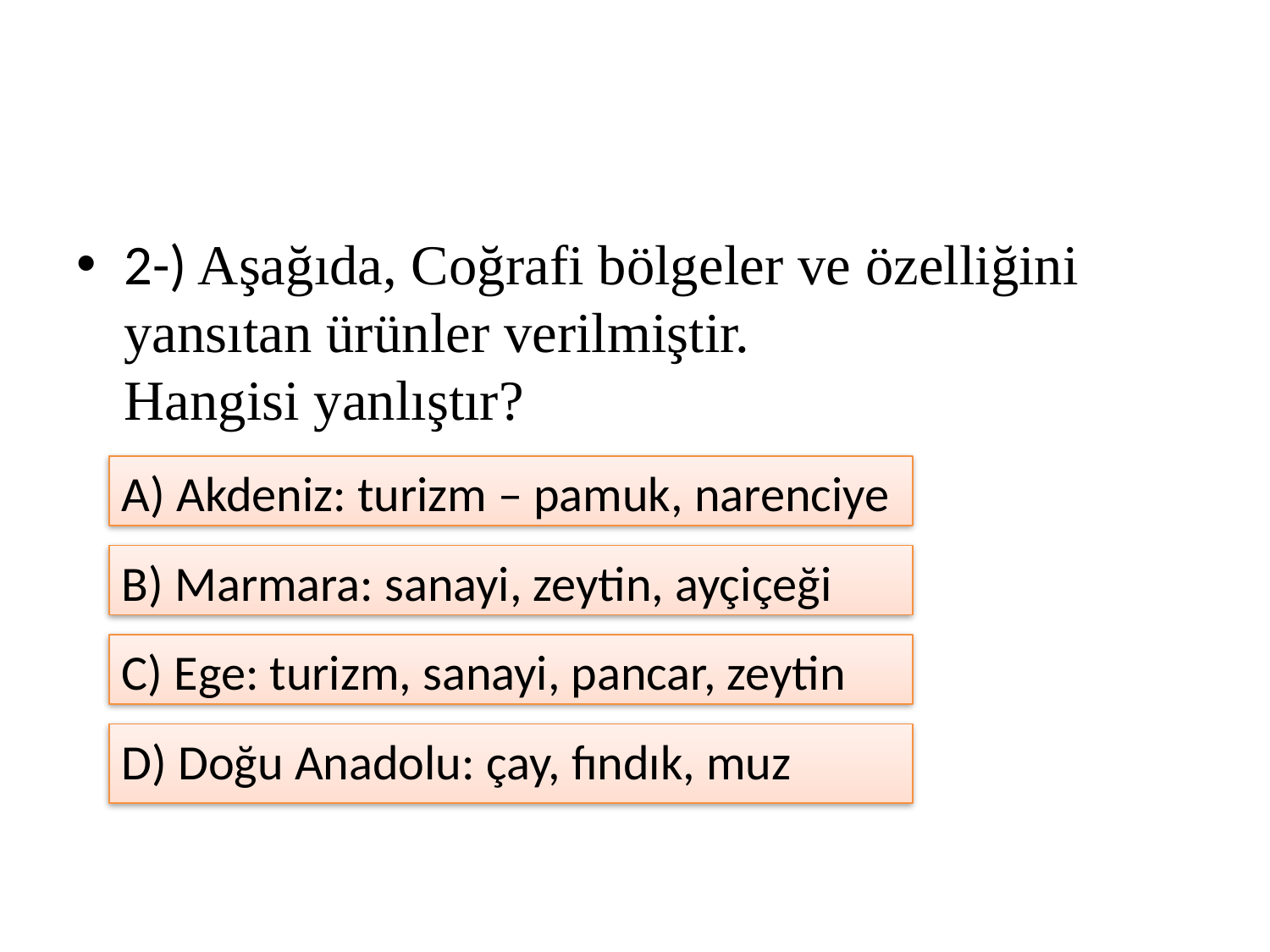

#
2-) Aşağıda, Coğrafi bölgeler ve özelliğini yansıtan ürünler verilmiştir.
Hangisi yanlıştır?

A) Akdeniz: turizm – pamuk, narenciye
B) Marmara: sanayi, zeytin, ayçiçeği
C) Ege: turizm, sanayi, pancar, zeytin
D) Doğu Anadolu: çay, fındık, muz